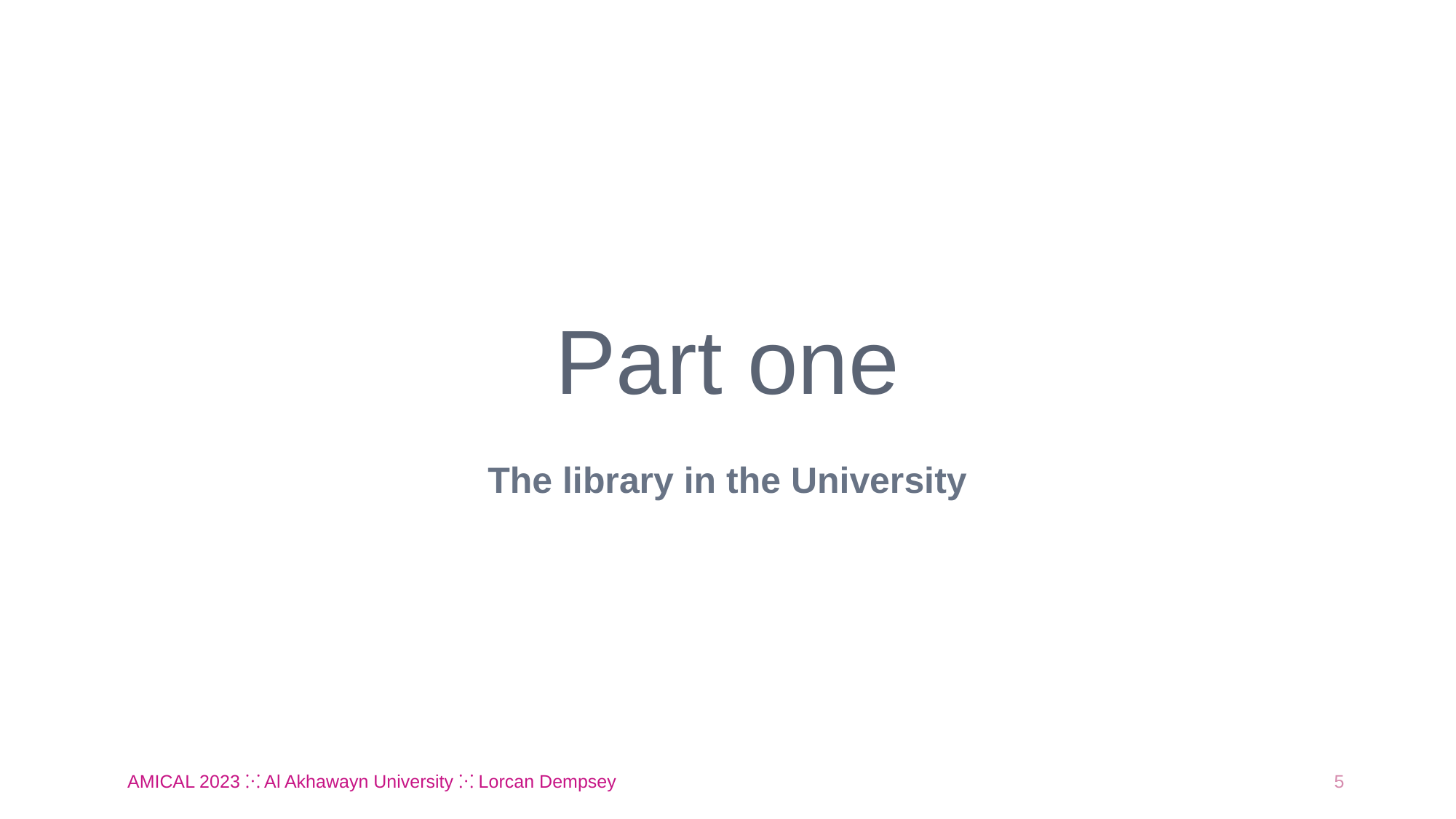

# Part one
The library in the University
AMICAL 2023 ⁙ Al Akhawayn University ⁙ Lorcan Dempsey
5